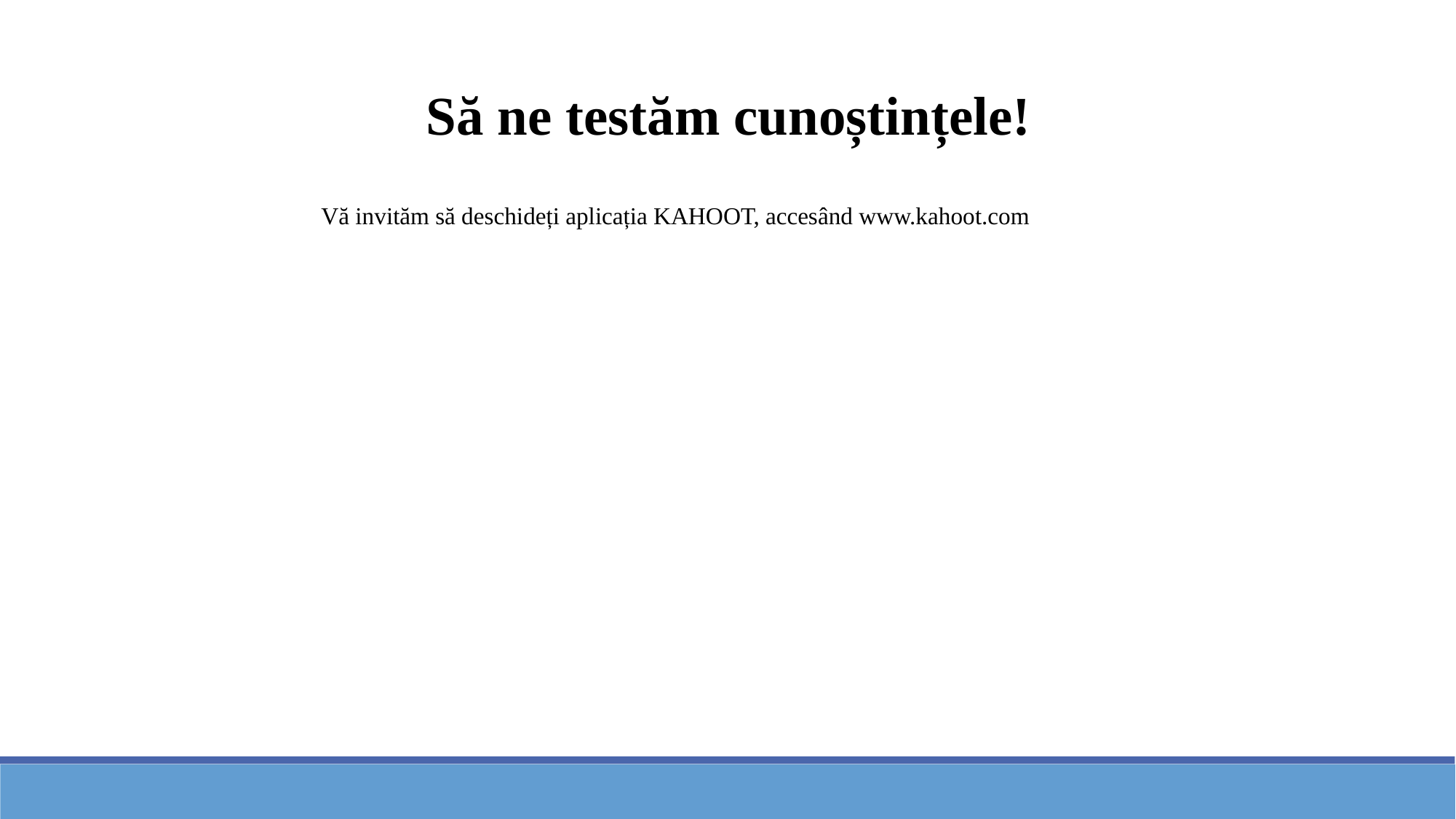

Să ne testăm cunoștințele!
Vă invităm să deschideți aplicația KAHOOT, accesând www.kahoot.com